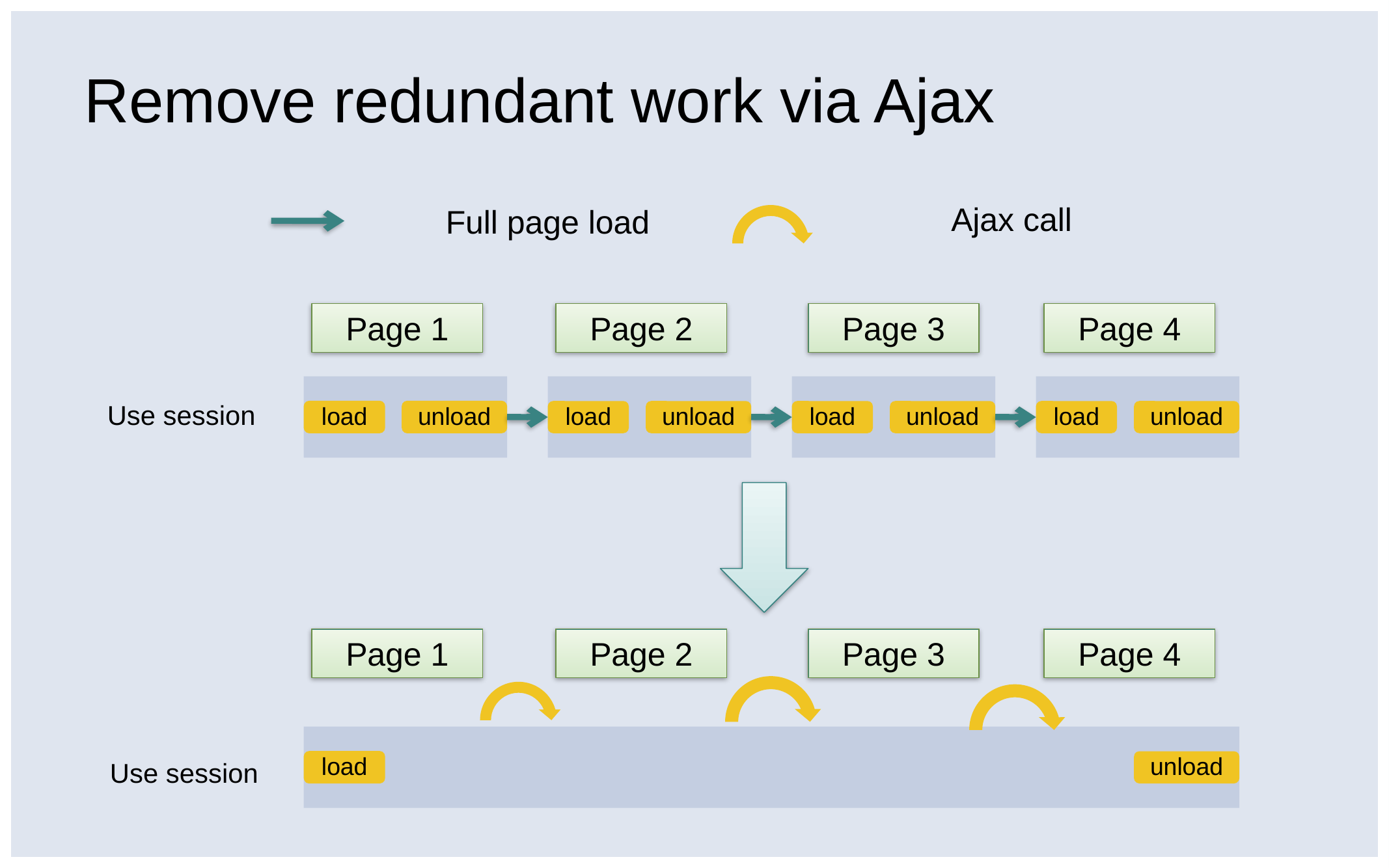

Remove redundant work via Ajax
Ajax call
Full page load

Page 1
Page 2
Page 3
Page 4

Use session
load
unload
load
unload
load
unload
load
unload

Page 1
Page 2
Page 3
Page 4

Use session
load
unload